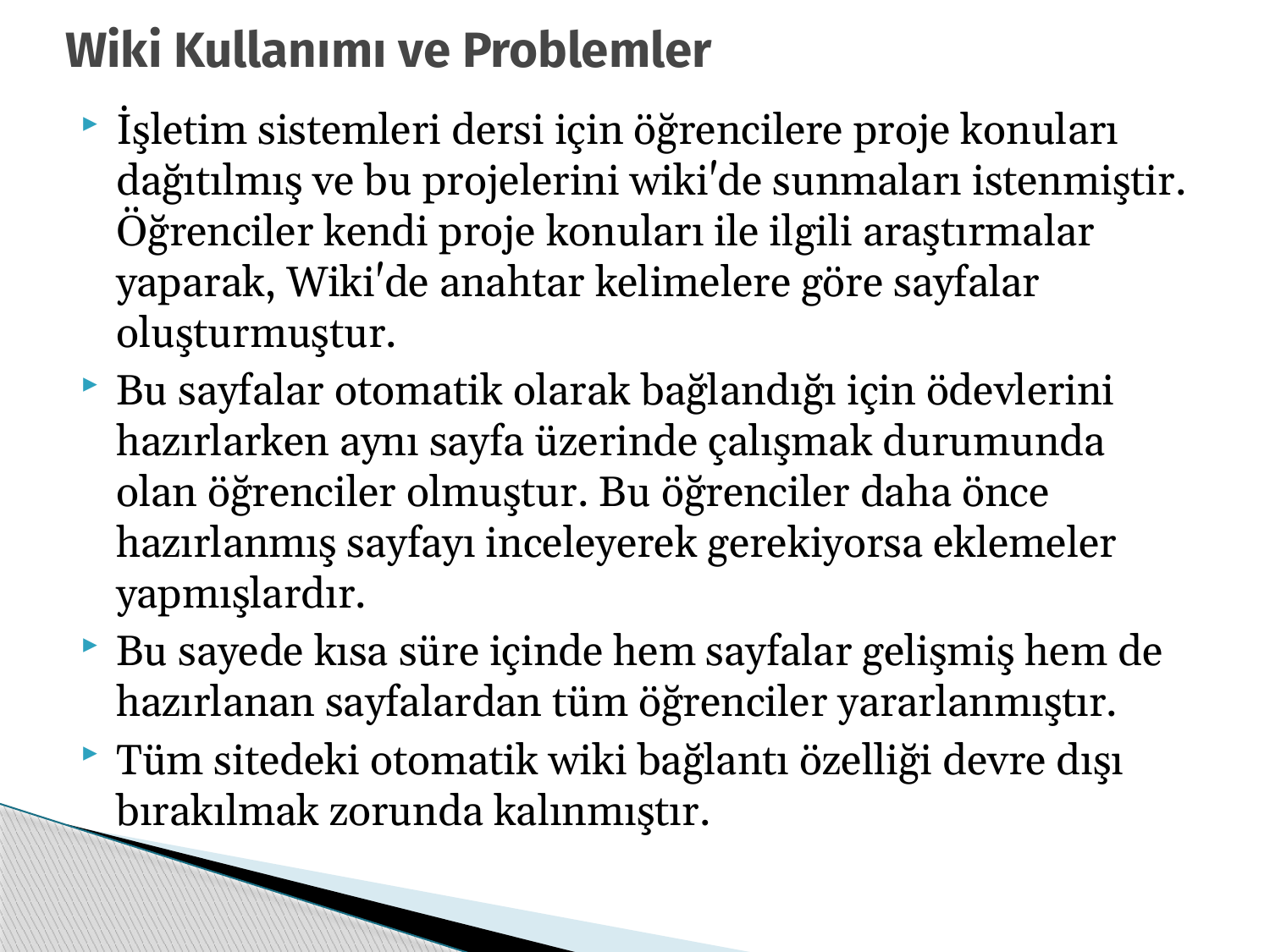

# Wiki Kullanımı ve Problemler
İşletim sistemleri dersi için öğrencilere proje konuları dağıtılmış ve bu projelerini wiki'de sunmaları istenmiştir. Öğrenciler kendi proje konuları ile ilgili araştırmalar yaparak, Wiki'de anahtar kelimelere göre sayfalar oluşturmuştur.
Bu sayfalar otomatik olarak bağlandığı için ödevlerini hazırlarken aynı sayfa üzerinde çalışmak durumunda olan öğrenciler olmuştur. Bu öğrenciler daha önce hazırlanmış sayfayı inceleyerek gerekiyorsa eklemeler yapmışlardır.
Bu sayede kısa süre içinde hem sayfalar gelişmiş hem de hazırlanan sayfalardan tüm öğrenciler yararlanmıştır.
Tüm sitedeki otomatik wiki bağlantı özelliği devre dışı bırakılmak zorunda kalınmıştır.